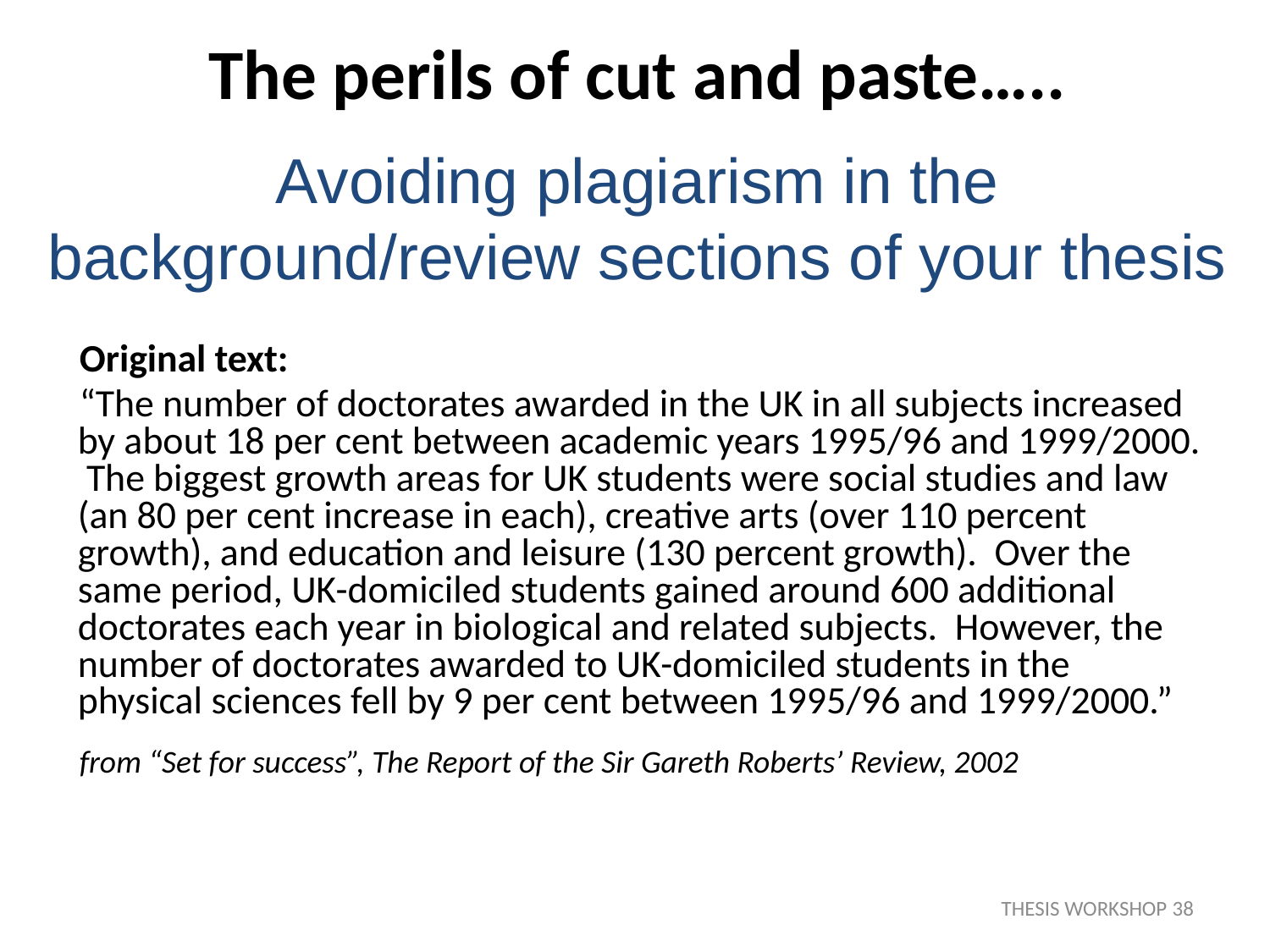

# The perils of cut and paste…..
Avoiding plagiarism in the background/review sections of your thesis
Original text:
“The number of doctorates awarded in the UK in all subjects increased by about 18 per cent between academic years 1995/96 and 1999/2000.  The biggest growth areas for UK students were social studies and law (an 80 per cent increase in each), creative arts (over 110 percent growth), and education and leisure (130 percent growth).  Over the same period, UK-domiciled students gained around 600 additional doctorates each year in biological and related subjects.  However, the number of doctorates awarded to UK-domiciled students in the physical sciences fell by 9 per cent between 1995/96 and 1999/2000.”

from “Set for success”, The Report of the Sir Gareth Roberts’ Review, 2002

THESIS WORKSHOP 38